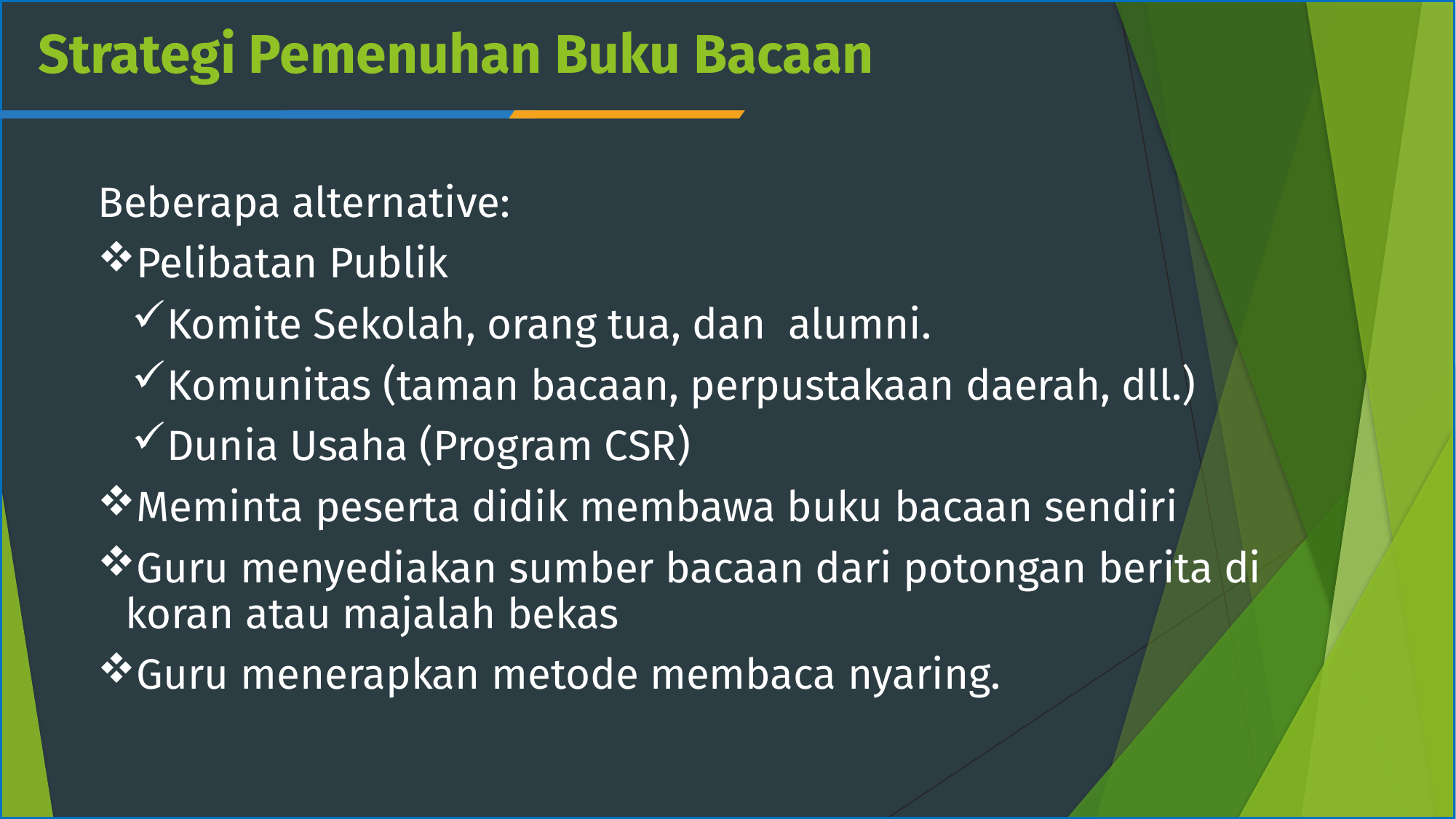

# Strategi Pemenuhan Buku Bacaan

Beberapa alternative:
Pelibatan Publik
Komite Sekolah, orang tua, dan  alumni.
Komunitas (taman bacaan, perpustakaan daerah, dll.)
Dunia Usaha (Program CSR)
Meminta peserta didik membawa buku bacaan sendiri
Guru menyediakan sumber bacaan dari potongan berita di koran atau majalah bekas
Guru menerapkan metode membaca nyaring.